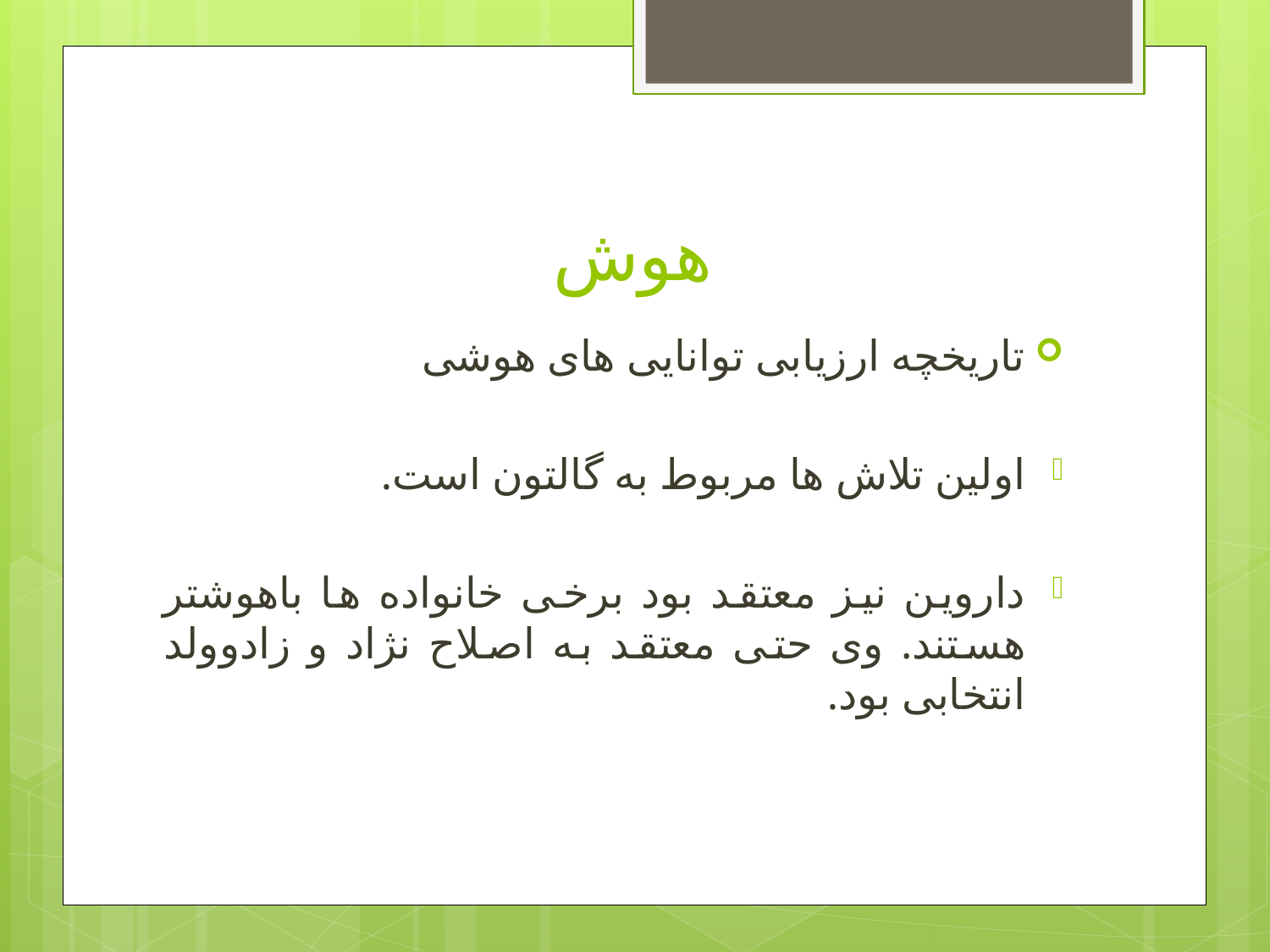

# هوش
تاریخچه ارزیابی توانایی های هوشی

اولین تلاش ها مربوط به گالتون است.

داروین نیز معتقد بود برخی خانواده ها باهوشتر هستند. وی حتی معتقد به اصلاح نژاد و زادوولد انتخابی بود.